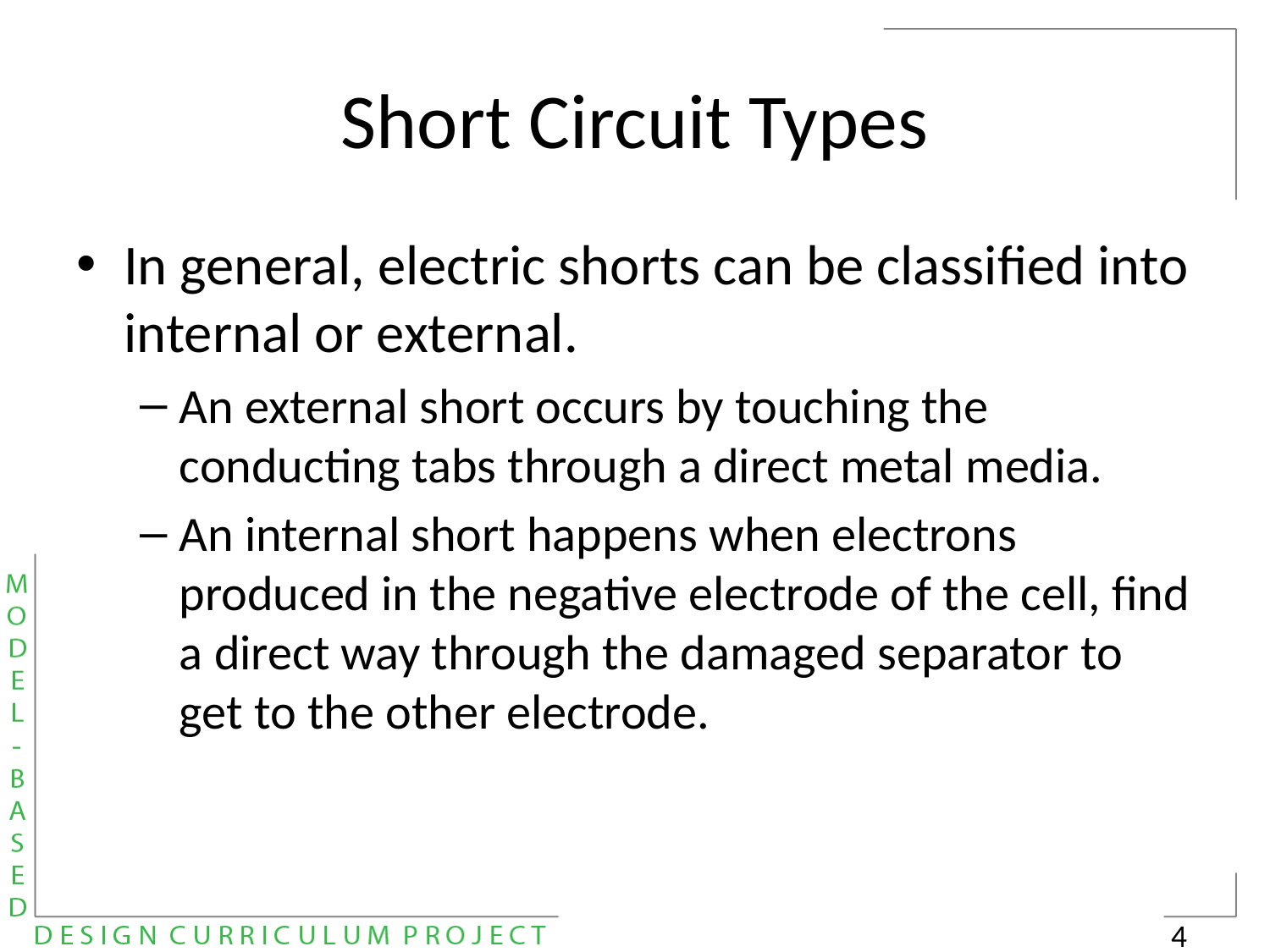

# Short Circuit Types
In general, electric shorts can be classified into internal or external.
An external short occurs by touching the conducting tabs through a direct metal media.
An internal short happens when electrons produced in the negative electrode of the cell, find a direct way through the damaged separator to get to the other electrode.